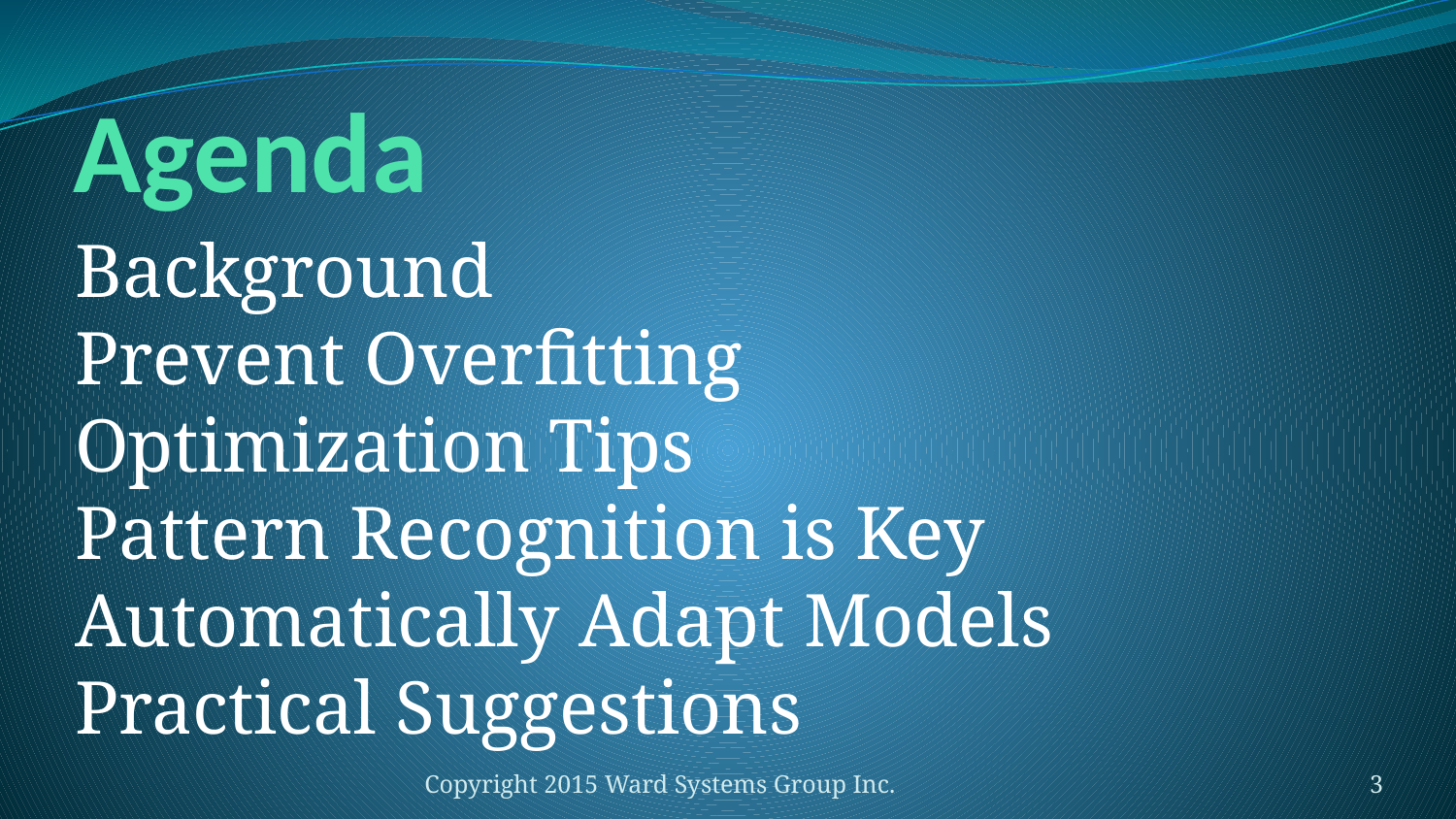

# Agenda
Background
Prevent Overfitting
Optimization Tips
Pattern Recognition is Key
Automatically Adapt Models Practical Suggestions
Copyright 2015 Ward Systems Group Inc.
3